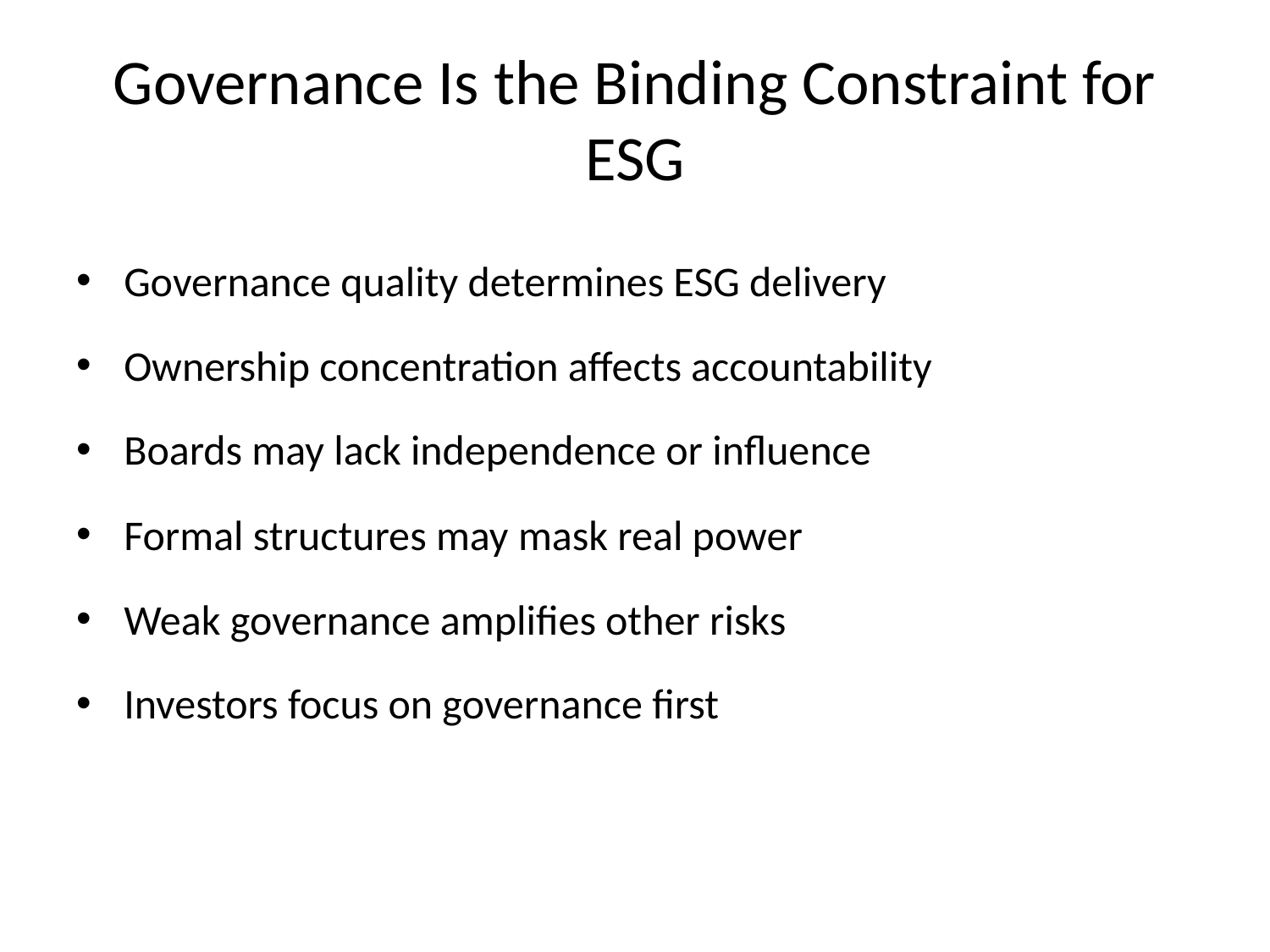

# Governance Is the Binding Constraint for ESG
Governance quality determines ESG delivery
Ownership concentration affects accountability
Boards may lack independence or influence
Formal structures may mask real power
Weak governance amplifies other risks
Investors focus on governance first